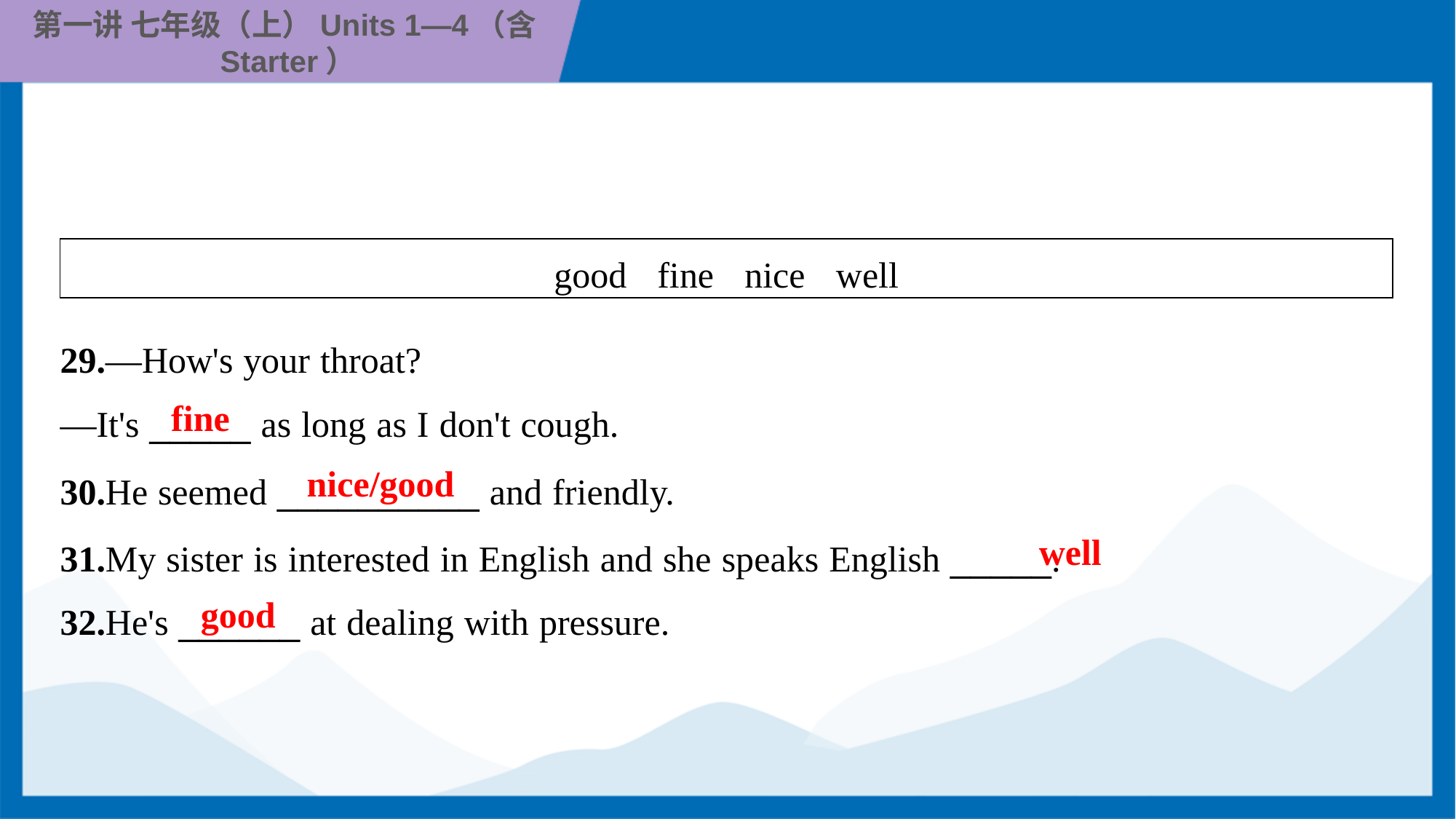

| good fine nice well |
| --- |
29.—How's your throat?
—It's _____ as long as I don't cough.
fine
nice/good
30.He seemed __________ and friendly.
31.My sister is interested in English and she speaks English _____.
32.He's ______ at dealing with pressure.
well
good